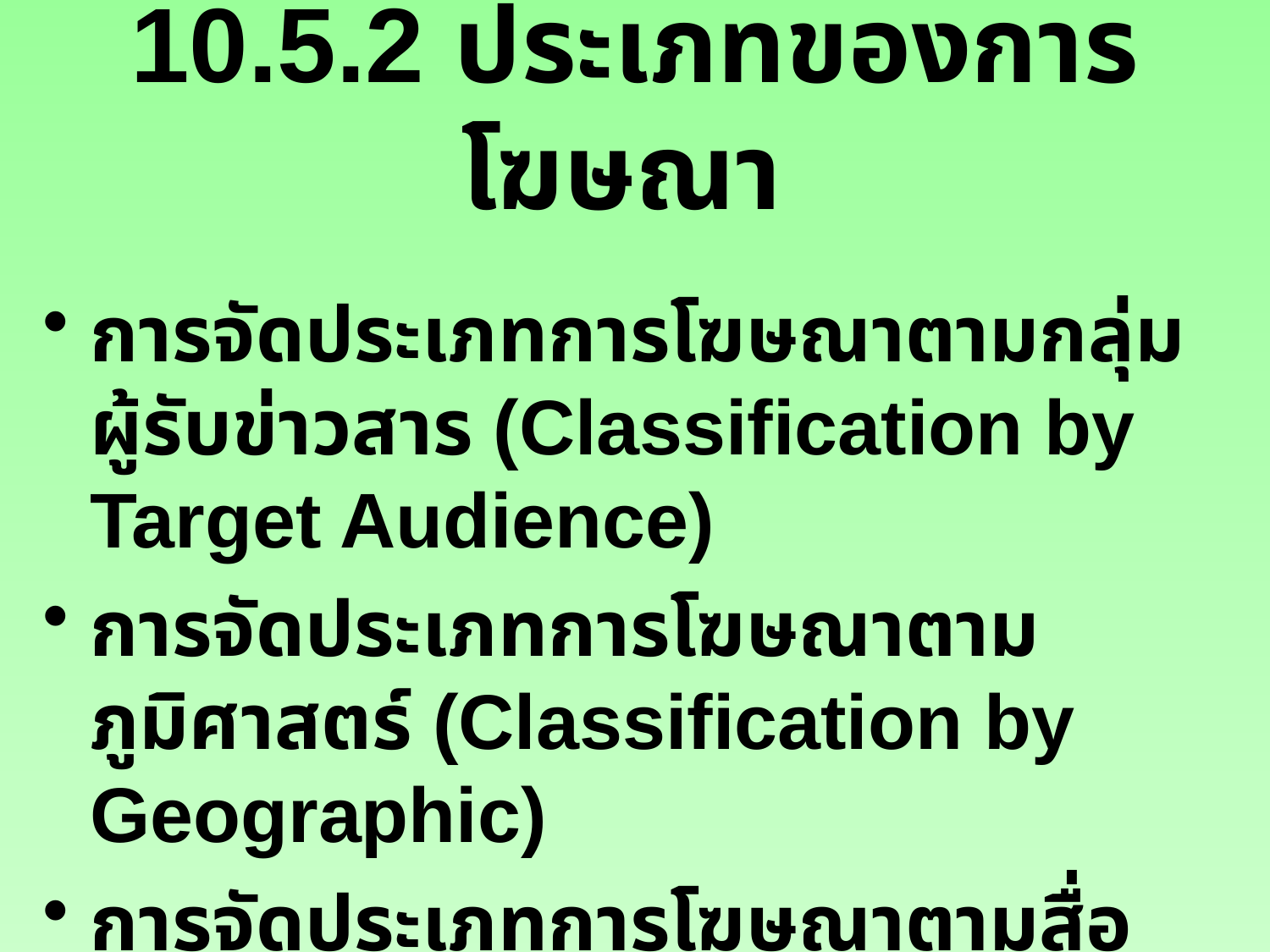

# 10.5.2 ประเภทของการโฆษณา
การจัดประเภทการโฆษณาตามกลุ่มผู้รับข่าวสาร (Classification by Target Audience)
การจัดประเภทการโฆษณาตามภูมิศาสตร์ (Classification by Geographic)
การจัดประเภทการโฆษณาตามสื่อ (Classification by Media)